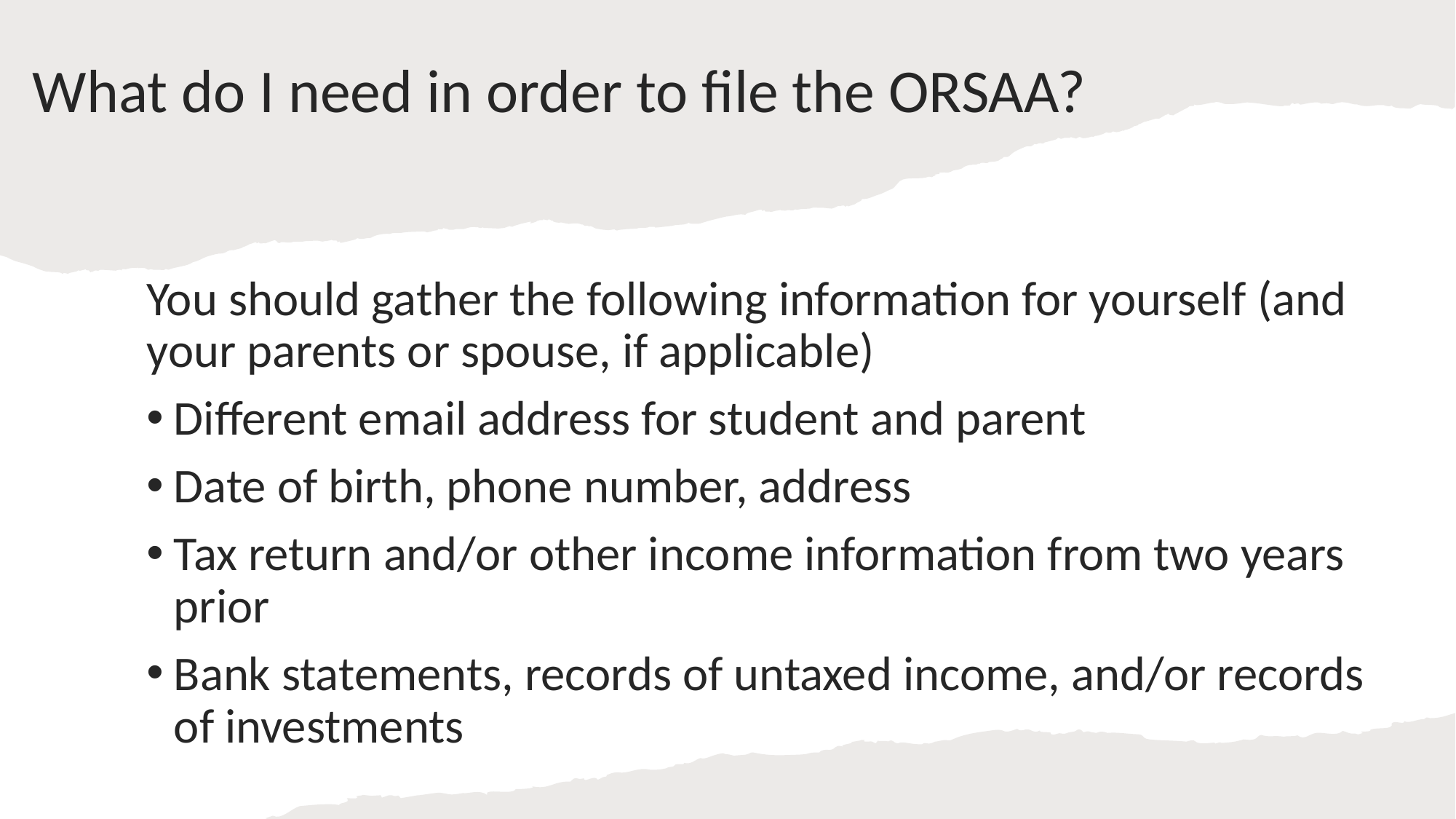

# What do I need in order to file the ORSAA?
You should gather the following information for yourself (and your parents or spouse, if applicable)
Different email address for student and parent
Date of birth, phone number, address
Tax return and/or other income information from two years prior
Bank statements, records of untaxed income, and/or records of investments